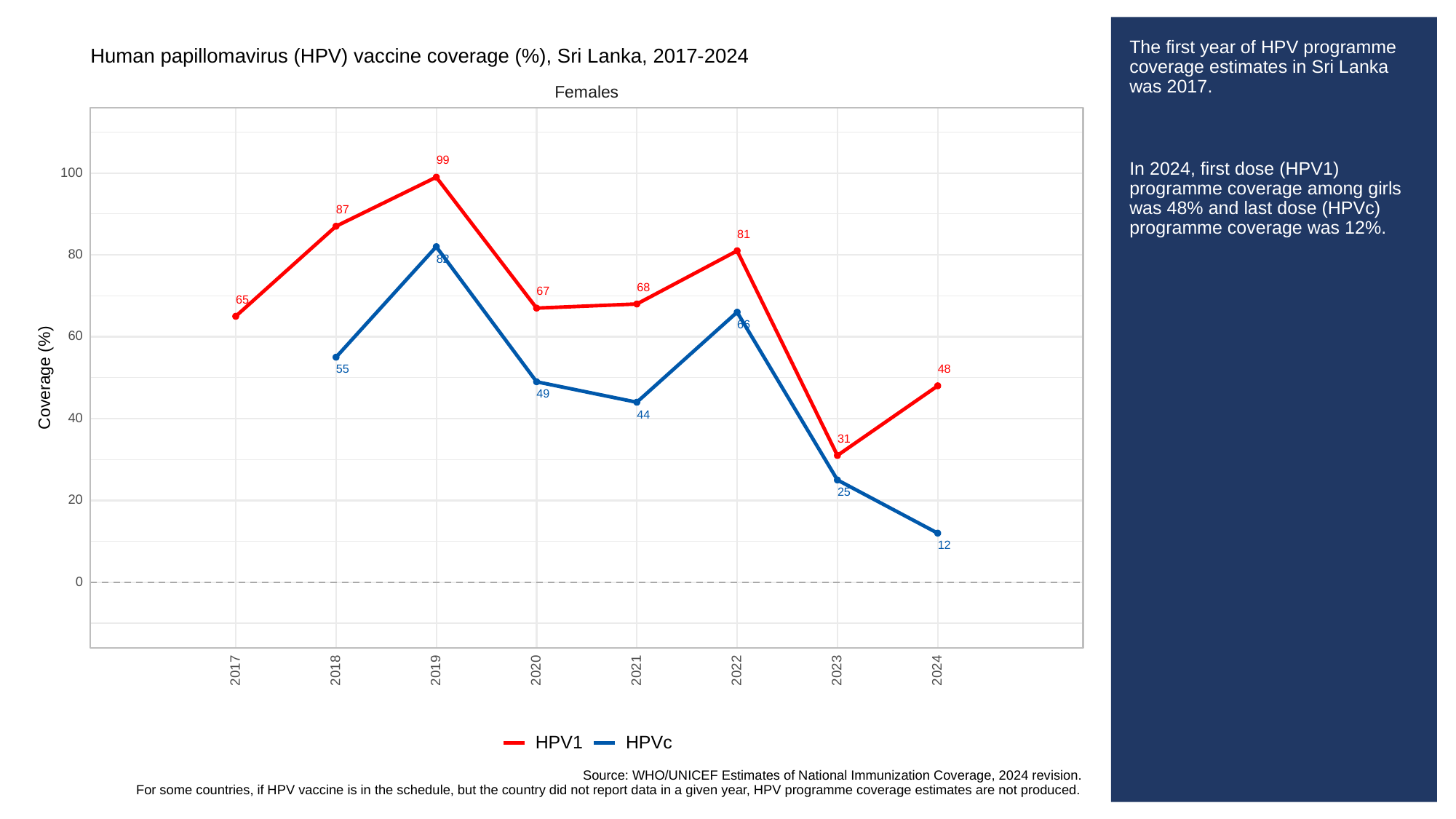

# The first year of HPV programme coverage estimates in Sri Lanka was 2017.

In 2024, first dose (HPV1) programme coverage among girls was 48% and last dose (HPVc) programme coverage was 12%.

Human papillomavirus (HPV) vaccine coverage (%), Sri Lanka, 2017-2024
Females

99
100

87

81

80

82
68
67
65

66
60

48
55
Coverage (%)

49

44
40

31

25
20

12
0

2023
2017
2018
2019
2020
2021
2022
2024
HPVc
HPV1

Source: WHO/UNICEF Estimates of National Immunization Coverage, 2024 revision.
For some countries, if HPV vaccine is in the schedule, but the country did not report data in a given year, HPV programme coverage estimates are not produced.